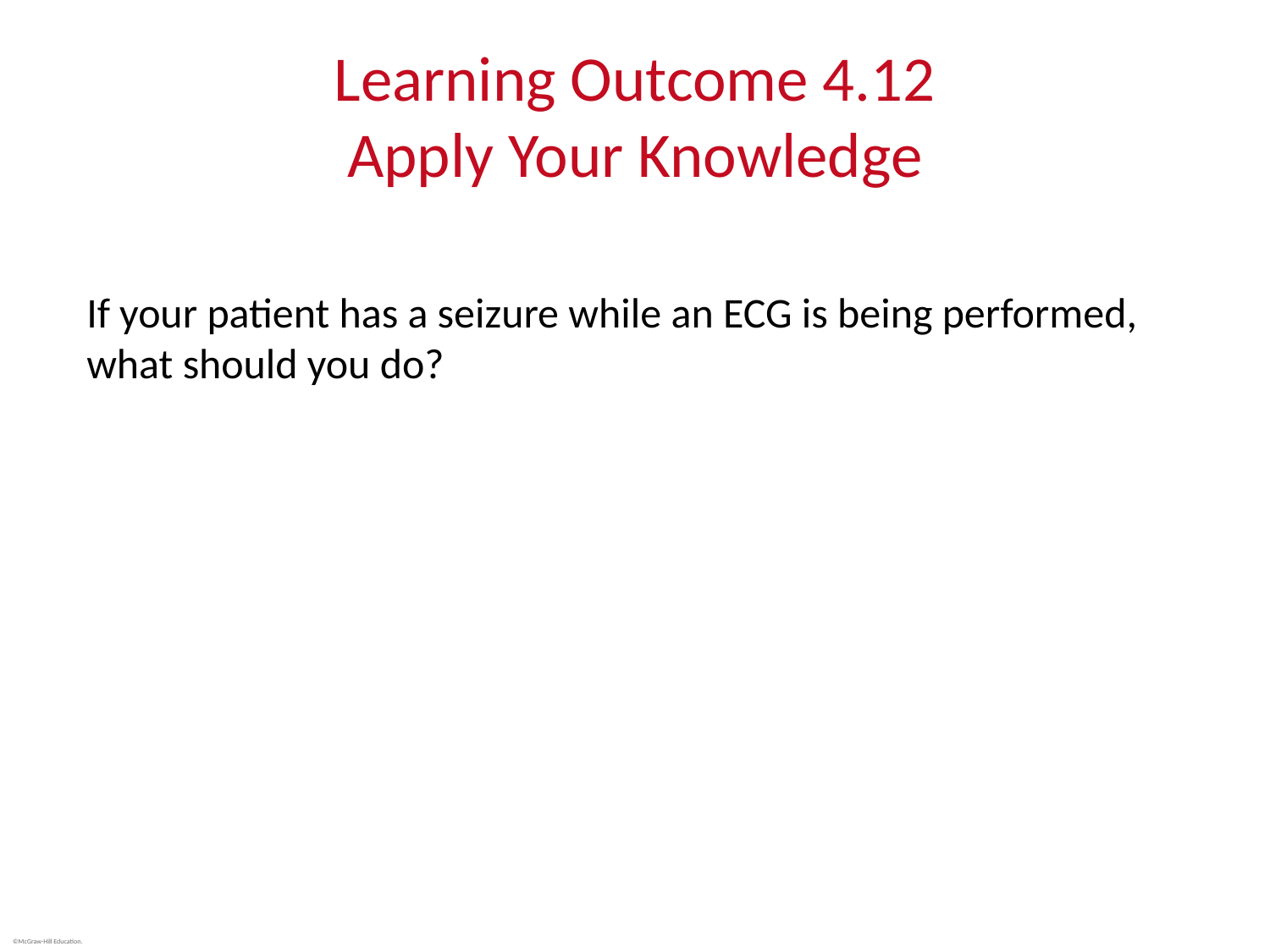

# Learning Outcome 4.12 Apply Your Knowledge
If your patient has a seizure while an ECG is being performed, what should you do?